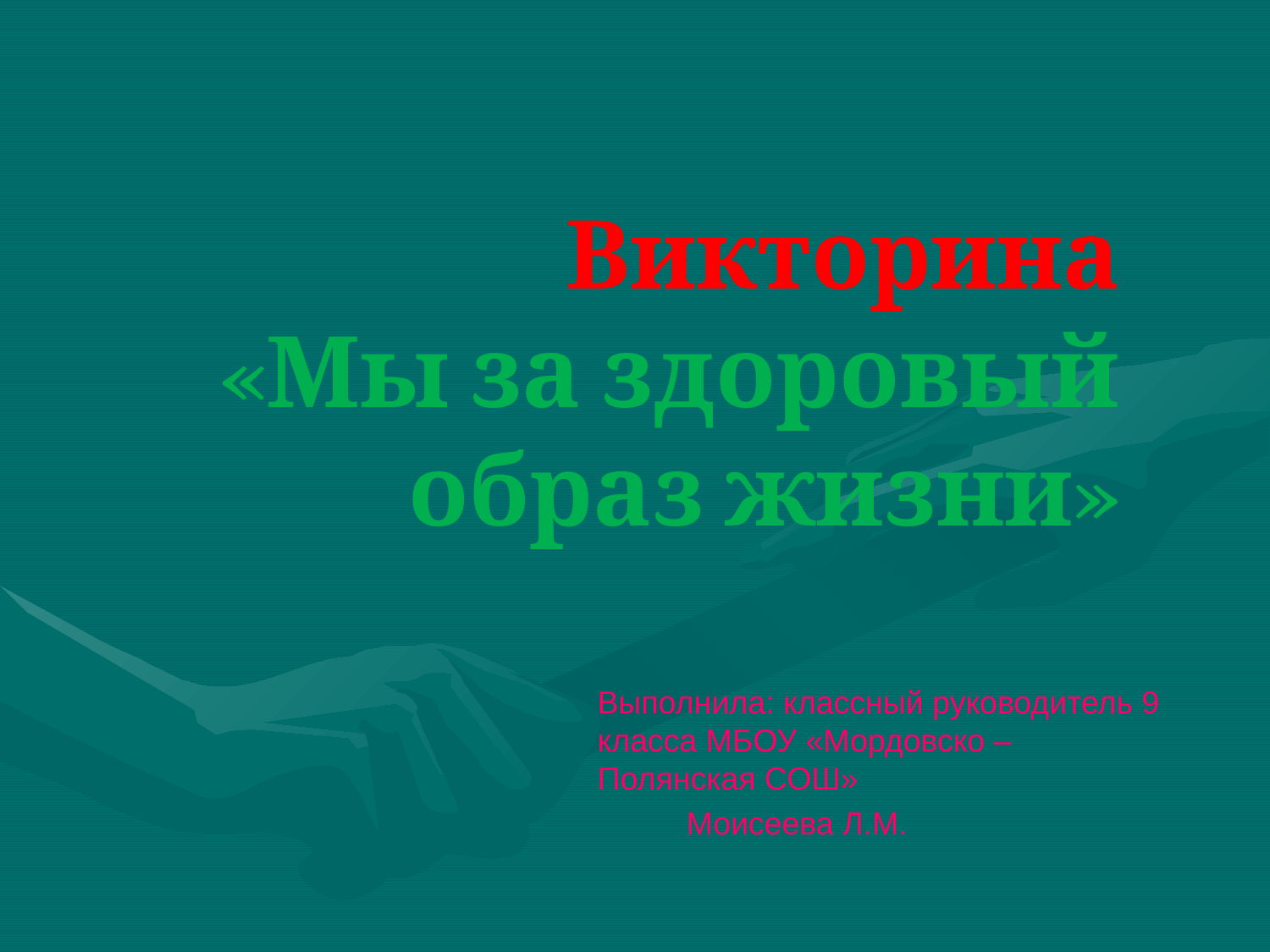

Викторина
 «Мы за здоровый образ жизни»
Выполнила: классный руководитель 9 класса МБОУ «Мордовско – Полянская СОШ»
          Моисеева Л.М.